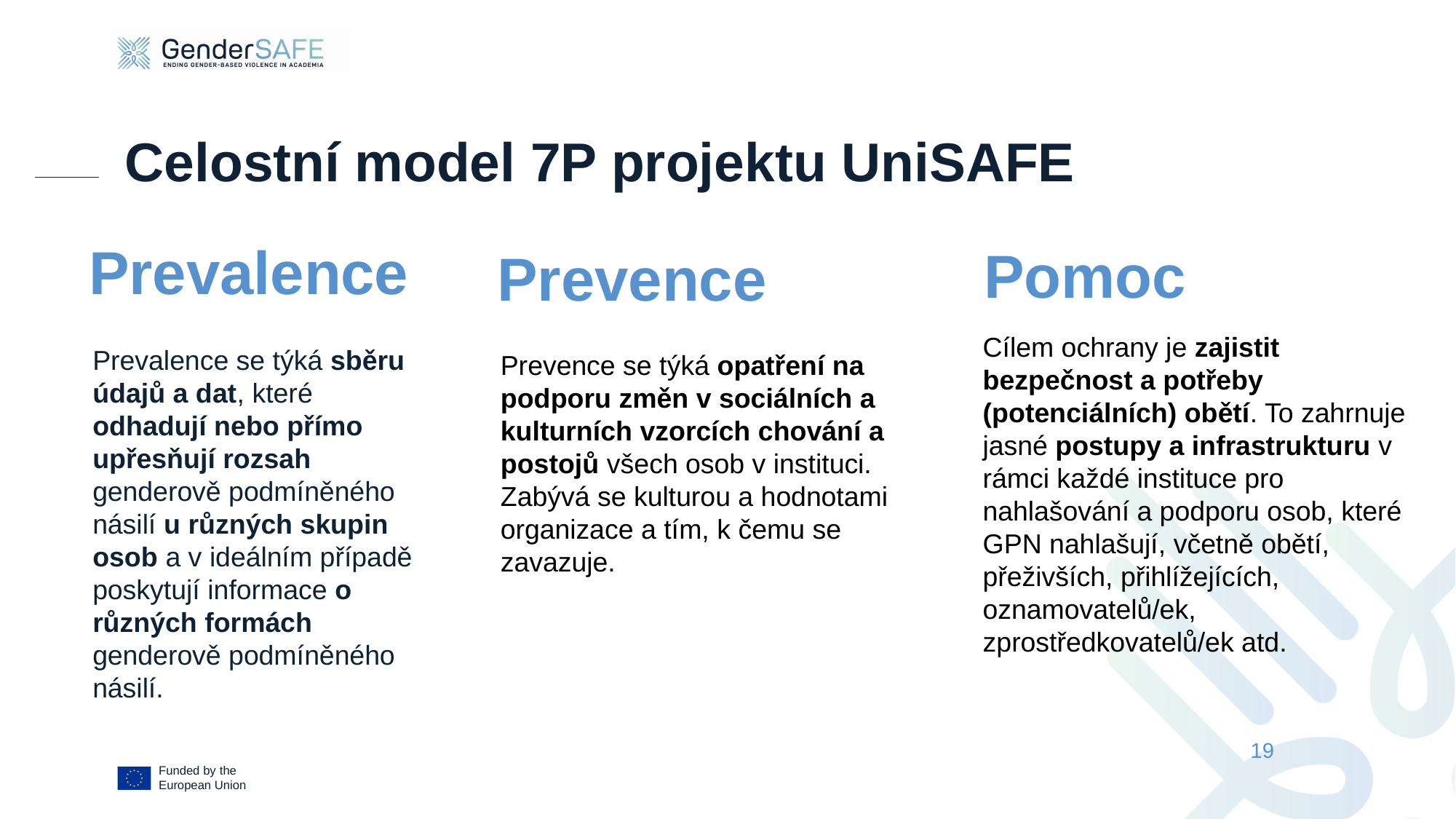

# Celostní model 7P projektu UniSAFE

Prevalence
Pomoc
Prevence
Cílem ochrany je zajistit bezpečnost a potřeby (potenciálních) obětí. To zahrnuje jasné postupy a infrastrukturu v rámci každé instituce pro nahlašování a podporu osob, které GPN nahlašují, včetně obětí, přeživších, přihlížejících, oznamovatelů/ek, zprostředkovatelů/ek atd.

Prevalence se týká sběru údajů a dat, které odhadují nebo přímo upřesňují rozsah genderově podmíněného násilí u různých skupin osob a v ideálním případě poskytují informace o různých formách genderově podmíněného násilí.

Prevence se týká opatření na podporu změn v sociálních a kulturních vzorcích chování a postojů všech osob v instituci. Zabývá se kulturou a hodnotami organizace a tím, k čemu se zavazuje.

19